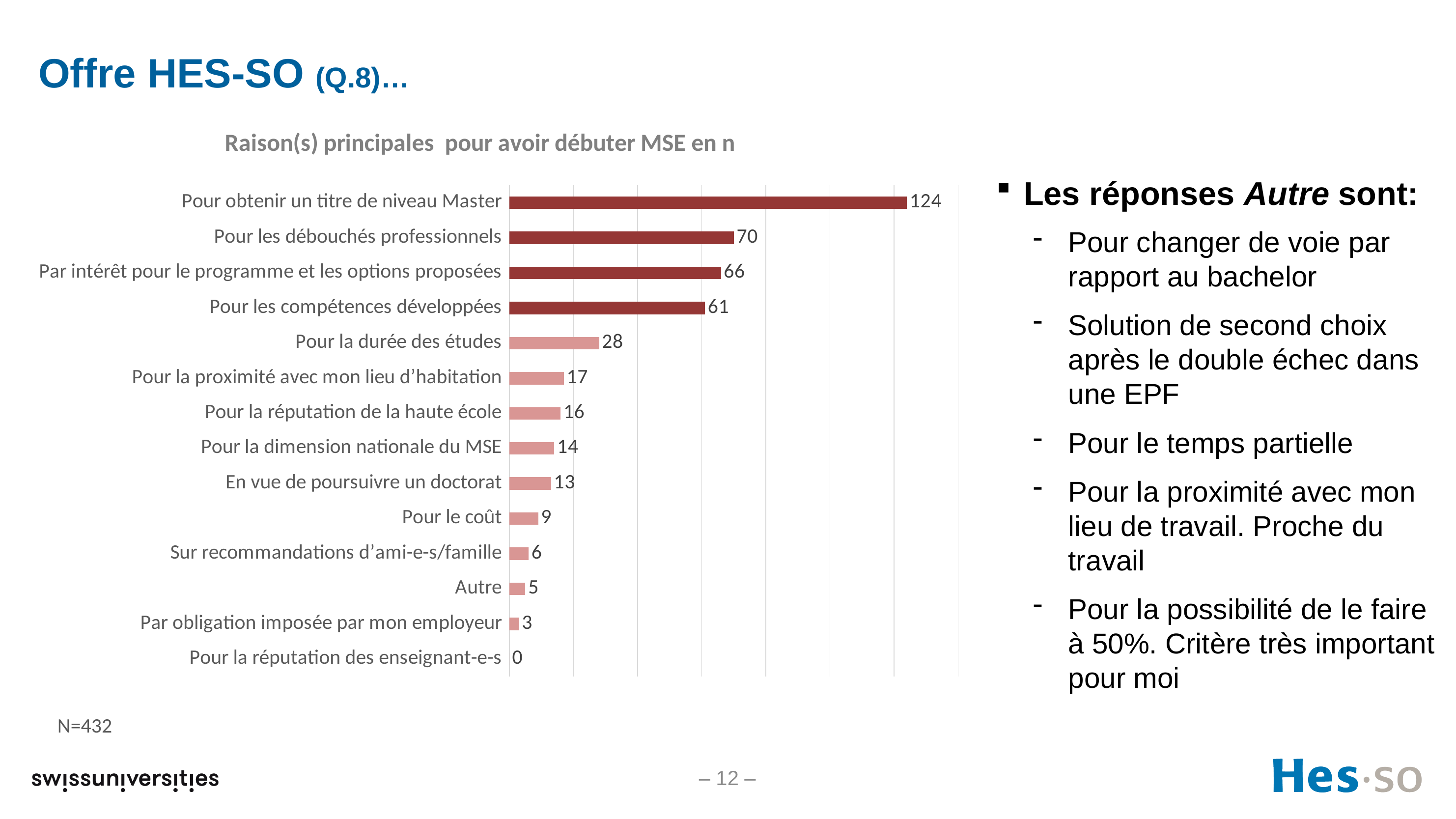

# Offre HES-SO (Q.8)…

### Chart: Raison(s) principales  pour avoir débuter MSE en n

| Category |  |
|---|---|
| Pour obtenir un titre de niveau Master  | 124.0 |
| Pour les débouchés professionnels  | 70.0 |
| Par intérêt pour le programme et les options proposées  | 66.0 |
| Pour les compétences développées  | 61.0 |
| Pour la durée des études  | 28.0 |
| Pour la proximité avec mon lieu d’habitation  | 17.0 |
| Pour la réputation de la haute école  | 16.0 |
| Pour la dimension nationale du MSE  | 14.0 |
| En vue de poursuivre un doctorat  | 13.0 |
| Pour le coût  | 9.0 |
| Sur recommandations d’ami-e-s/famille  | 6.0 |
| Autre  | 5.0 |
| Par obligation imposée par mon employeur  | 3.0 |
| Pour la réputation des enseignant-e-s  | 0.0 |
Les réponses Autre sont:
Pour changer de voie par rapport au bachelor
Solution de second choix après le double échec dans une EPF
Pour le temps partielle
Pour la proximité avec mon lieu de travail. Proche du travail
Pour la possibilité de le faire à 50%. Critère très important pour moi

N=432